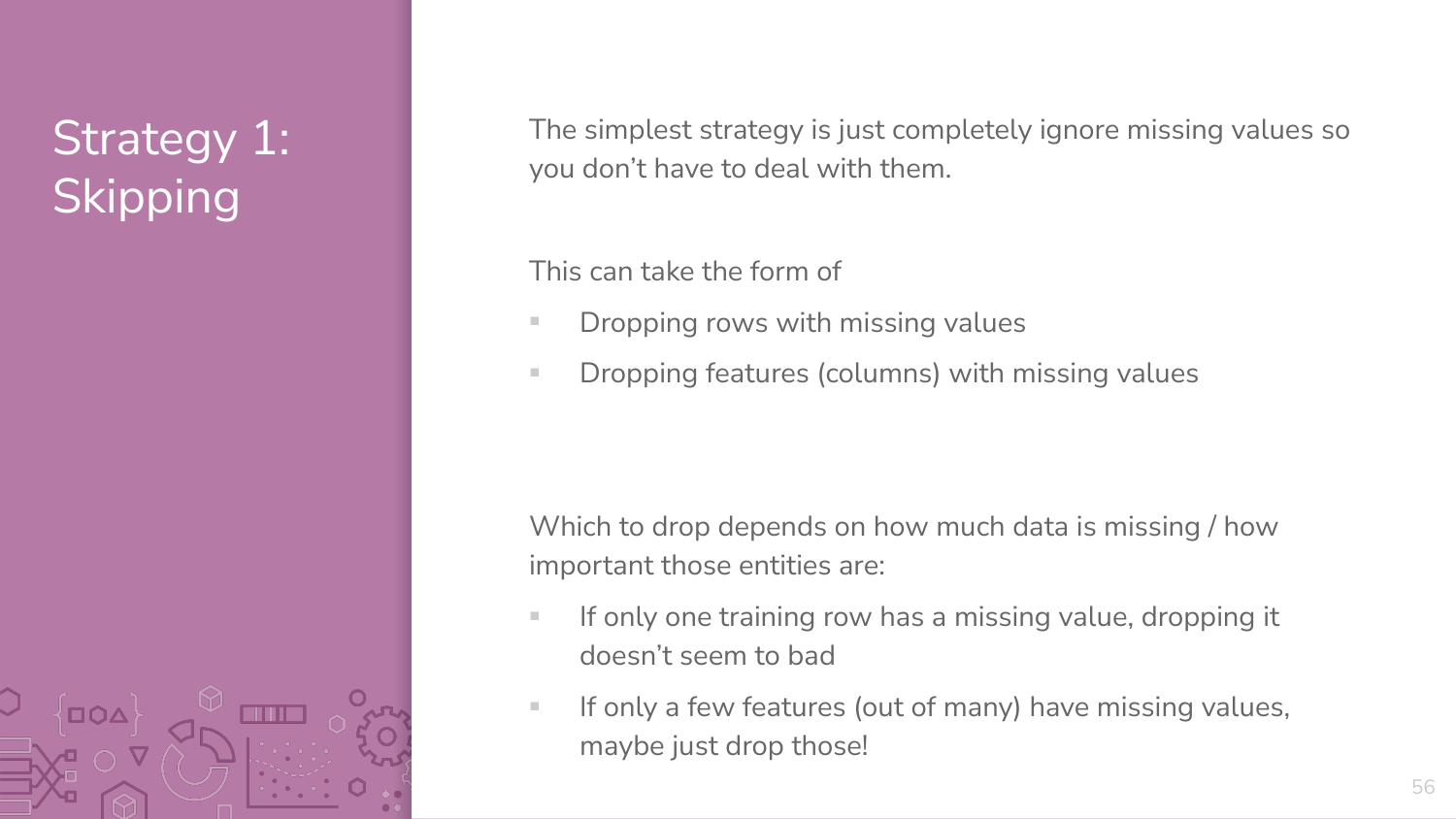

# Strategy 1: Skipping
The simplest strategy is just completely ignore missing values so you don’t have to deal with them.

This can take the form of
Dropping rows with missing values
Dropping features (columns) with missing values

Which to drop depends on how much data is missing / how important those entities are:
If only one training row has a missing value, dropping it doesn’t seem to bad
If only a few features (out of many) have missing values, maybe just drop those!
56